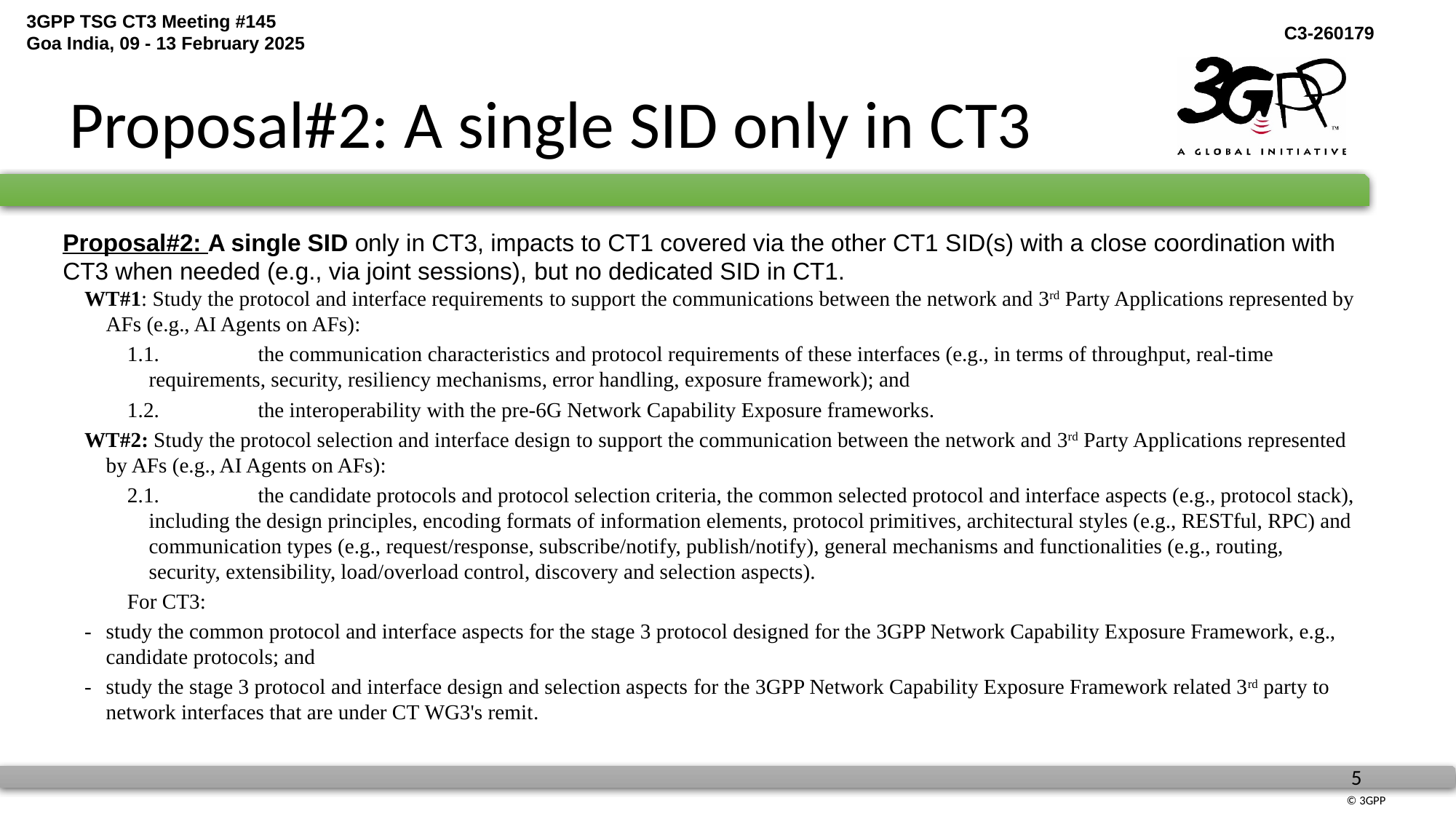

# Proposal#2: A single SID only in CT3
Proposal#2: A single SID only in CT3, impacts to CT1 covered via the other CT1 SID(s) with a close coordination with CT3 when needed (e.g., via joint sessions), but no dedicated SID in CT1.
WT#1: Study the protocol and interface requirements to support the communications between the network and 3rd Party Applications represented by AFs (e.g., AI Agents on AFs):
1.1.	the communication characteristics and protocol requirements of these interfaces (e.g., in terms of throughput, real-time requirements, security, resiliency mechanisms, error handling, exposure framework); and
1.2.	the interoperability with the pre-6G Network Capability Exposure frameworks.
WT#2: Study the protocol selection and interface design to support the communication between the network and 3rd Party Applications represented by AFs (e.g., AI Agents on AFs):
2.1.	the candidate protocols and protocol selection criteria, the common selected protocol and interface aspects (e.g., protocol stack), including the design principles, encoding formats of information elements, protocol primitives, architectural styles (e.g., RESTful, RPC) and communication types (e.g., request/response, subscribe/notify, publish/notify), general mechanisms and functionalities (e.g., routing, security, extensibility, load/overload control, discovery and selection aspects).
For CT3:
-	study the common protocol and interface aspects for the stage 3 protocol designed for the 3GPP Network Capability Exposure Framework, e.g., candidate protocols; and
-	study the stage 3 protocol and interface design and selection aspects for the 3GPP Network Capability Exposure Framework related 3rd party to network interfaces that are under CT WG3's remit.